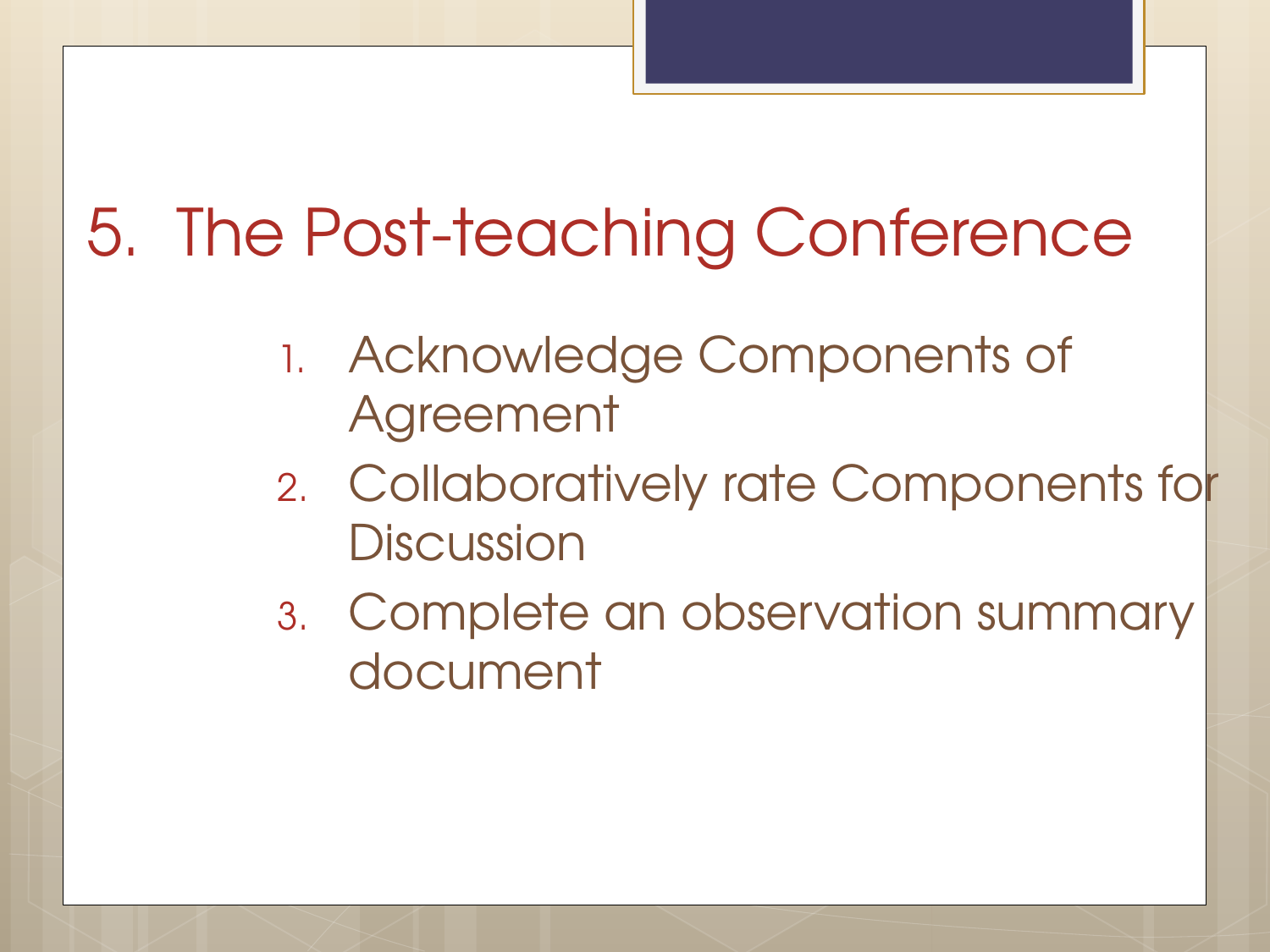

# 5.  The Post-teaching Conference
Acknowledge Components of Agreement
Collaboratively rate Components for Discussion
Complete an observation summary document